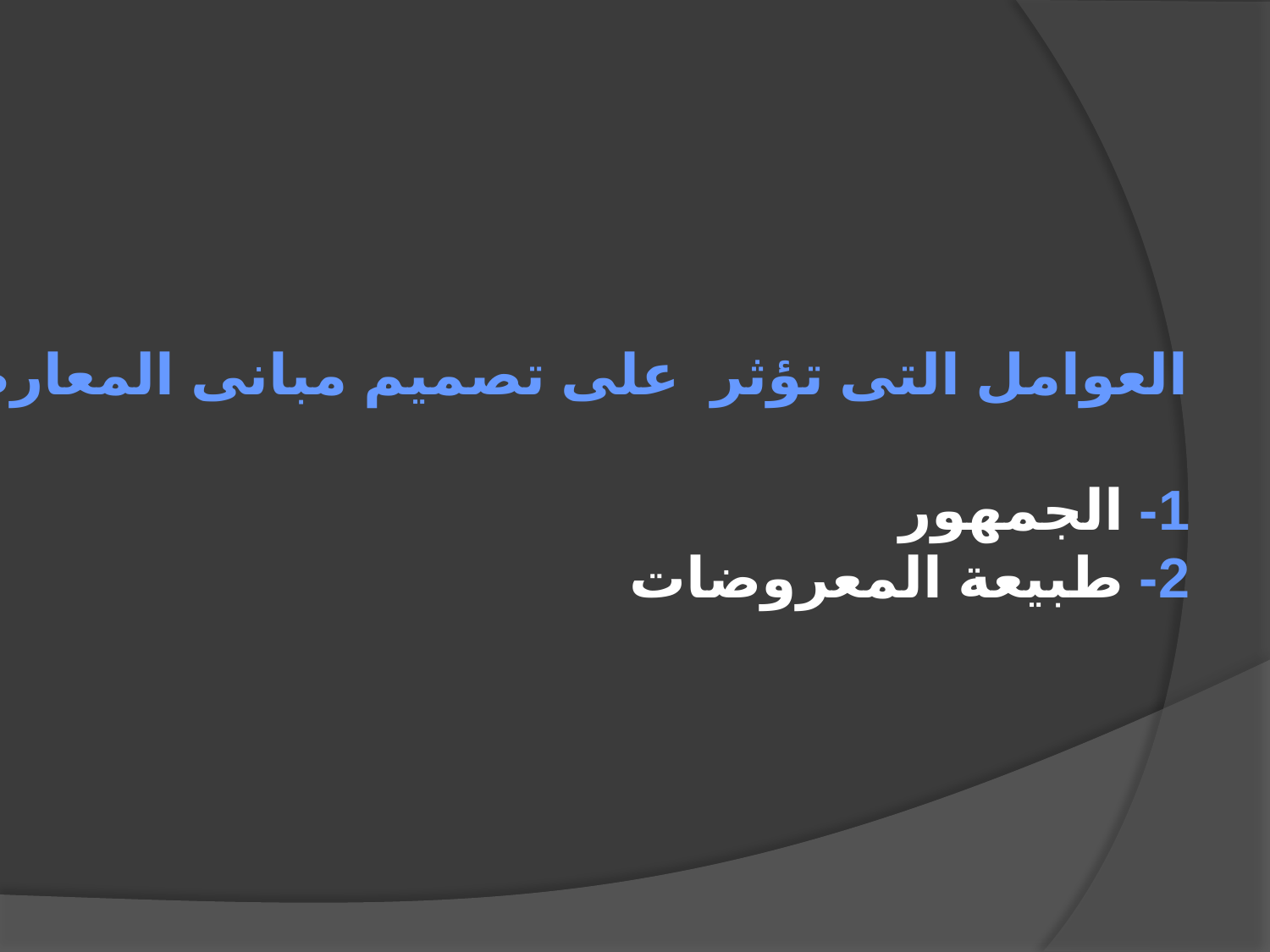

العوامل التى تؤثر  على تصميم مبانى المعارض
1- الجمهور
2- طبيعة المعروضات